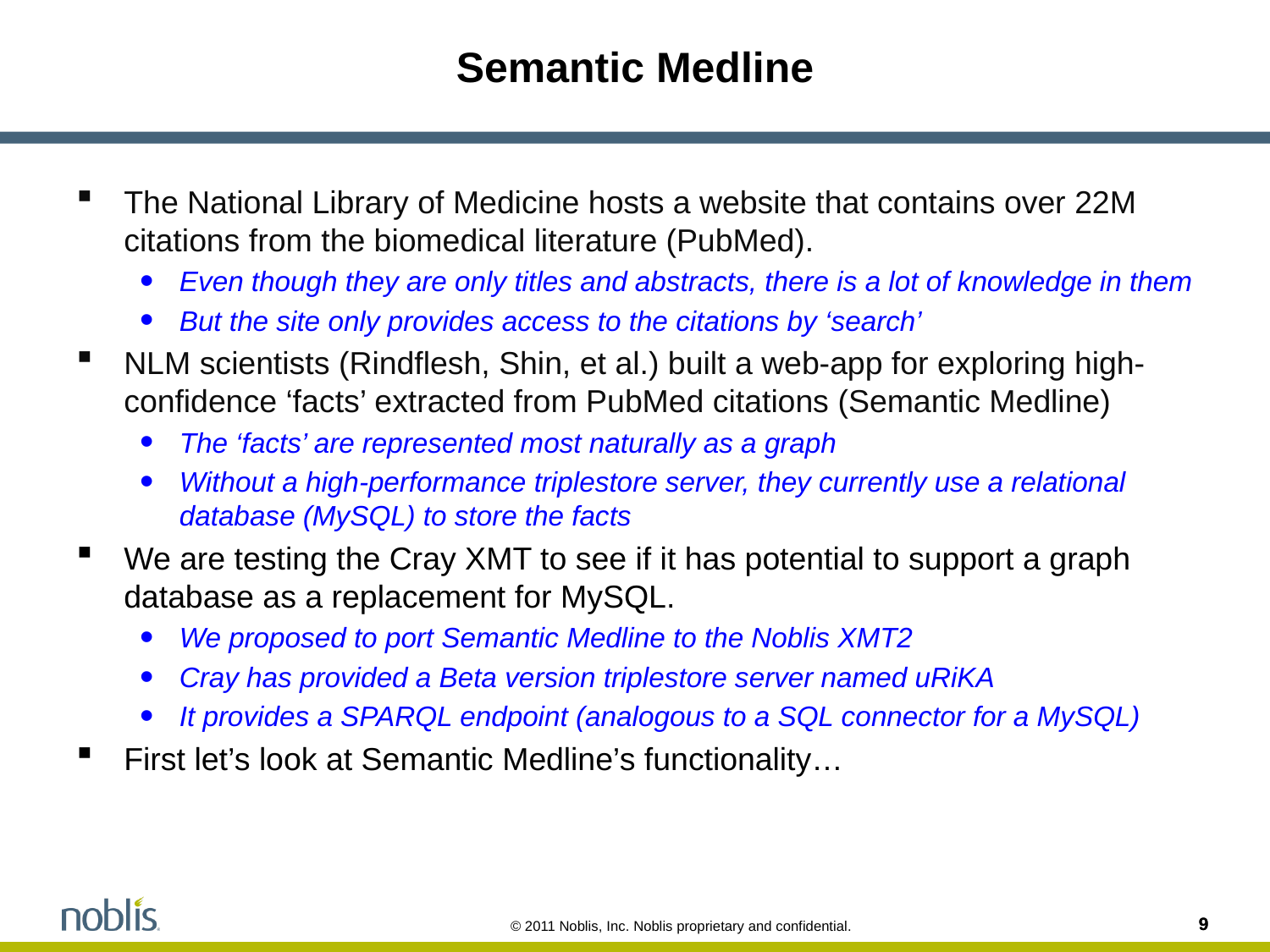

# Semantic Medline
The National Library of Medicine hosts a website that contains over 22M citations from the biomedical literature (PubMed).
Even though they are only titles and abstracts, there is a lot of knowledge in them
But the site only provides access to the citations by ‘search’
NLM scientists (Rindflesh, Shin, et al.) built a web-app for exploring high-confidence ‘facts’ extracted from PubMed citations (Semantic Medline)
The ‘facts’ are represented most naturally as a graph
Without a high-performance triplestore server, they currently use a relational database (MySQL) to store the facts
We are testing the Cray XMT to see if it has potential to support a graph database as a replacement for MySQL.
We proposed to port Semantic Medline to the Noblis XMT2
Cray has provided a Beta version triplestore server named uRiKA
It provides a SPARQL endpoint (analogous to a SQL connector for a MySQL)
First let’s look at Semantic Medline’s functionality…